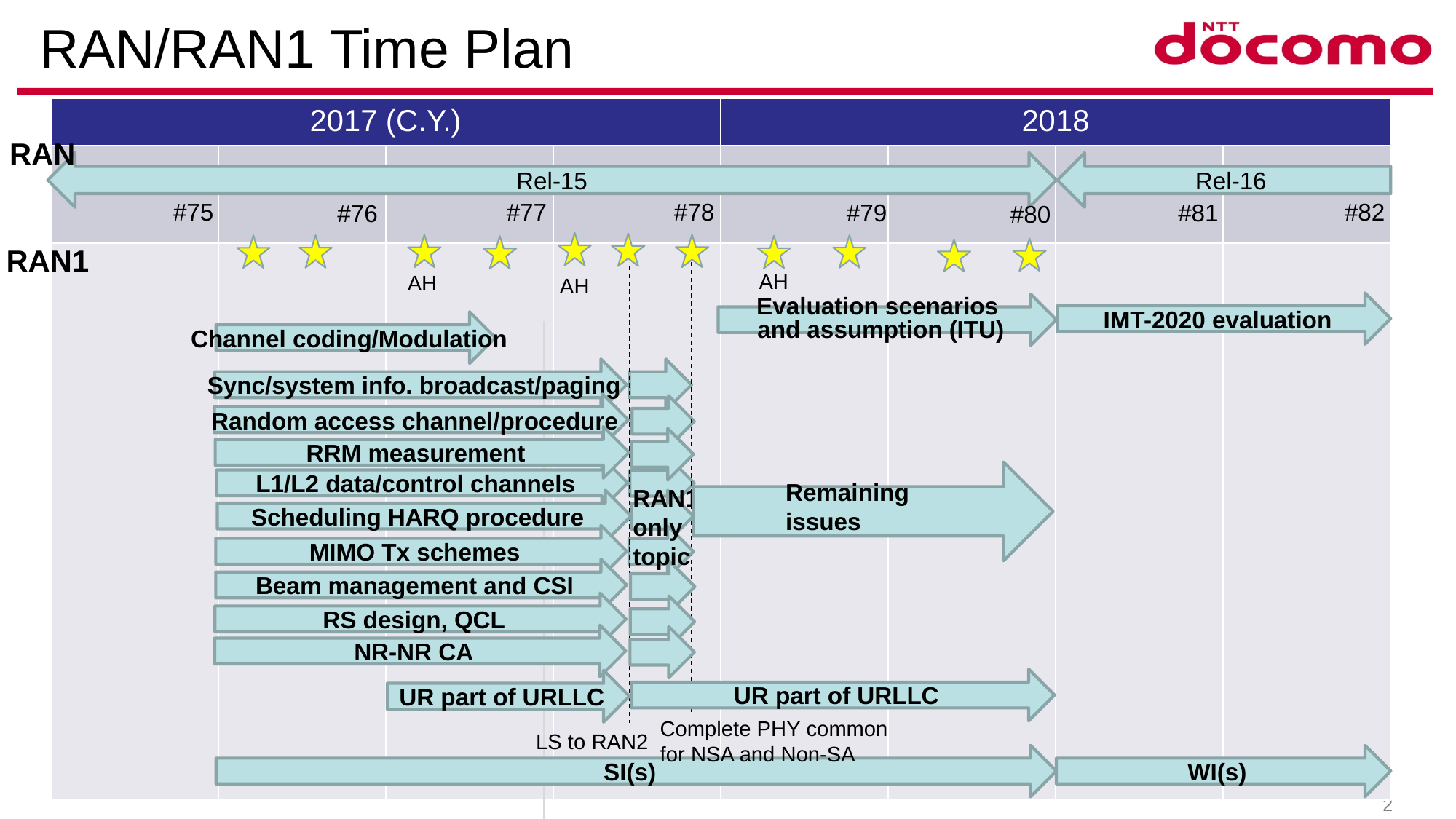

# RAN/RAN1 Time Plan
| 2017 (C.Y.) |  |  |  | 2018 |  |  |  |
| --- | --- | --- | --- | --- | --- | --- | --- |
|  |  |  |  |  |  |  |  |
|  |  |  |  |  |  |  |  |
RAN
Rel-15
Rel-16
#77
#82
#75
#78
#79
#81
#76
#80

RAN1

AH
AH
AH
IMT-2020 evaluation
Evaluation scenarios
and assumption (ITU)
Channel coding/Modulation
Sync/system info. broadcast/paging

Random access channel/procedure

RRM measurement

L1/L2 data/control channels

Remaining issues
RAN1only topic
Scheduling HARQ procedure

MIMO Tx schemes

Beam management and CSI

RS design, QCL

NR-NR CA

UR part of URLLC
UR part of URLLC
Complete PHY common for NSA and Non-SA
LS to RAN2
SI(s)
WI(s)